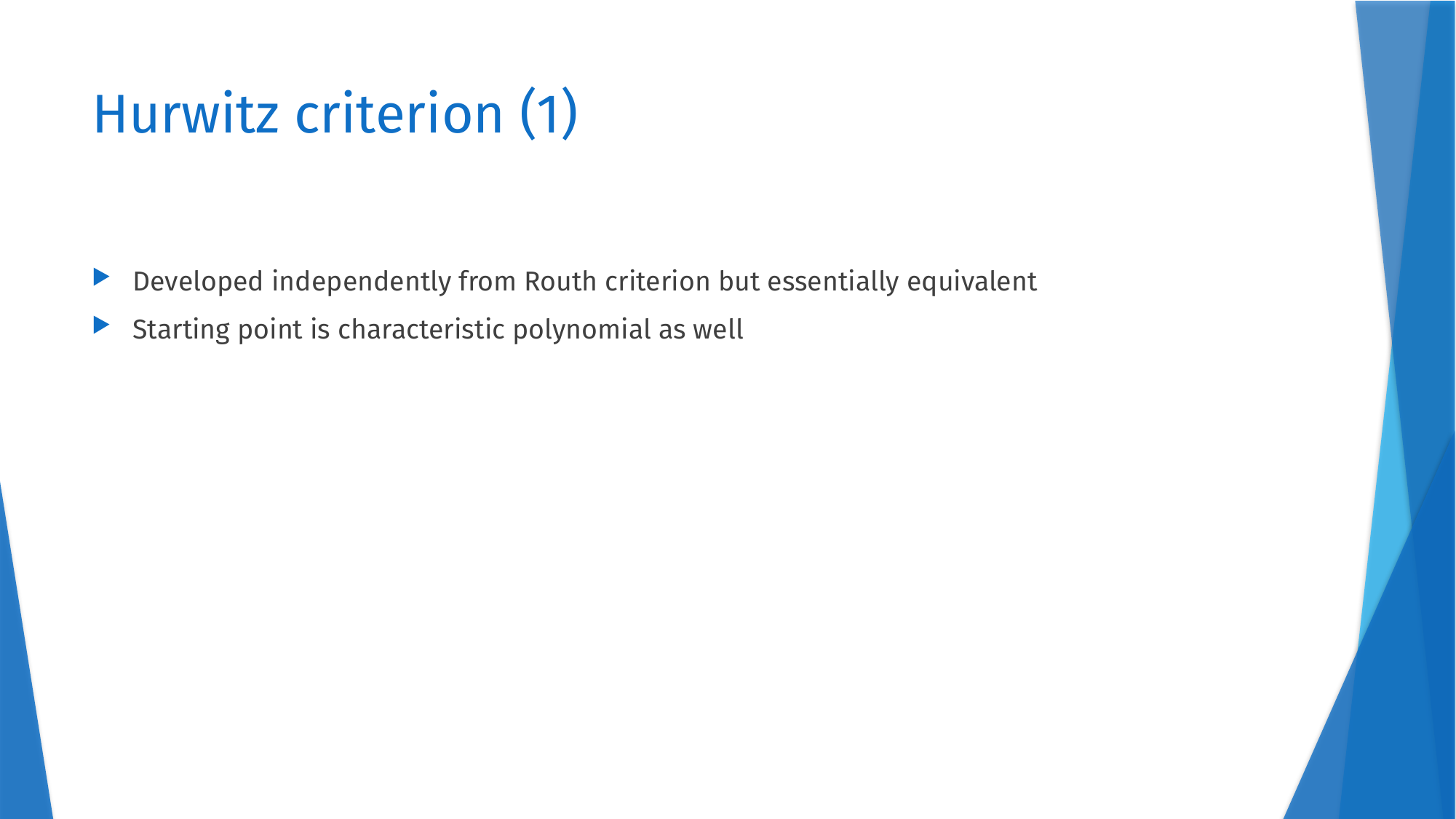

# Hurwitz criterion (1)
Developed independently from Routh criterion but essentially equivalent
Starting point is characteristic polynomial as well